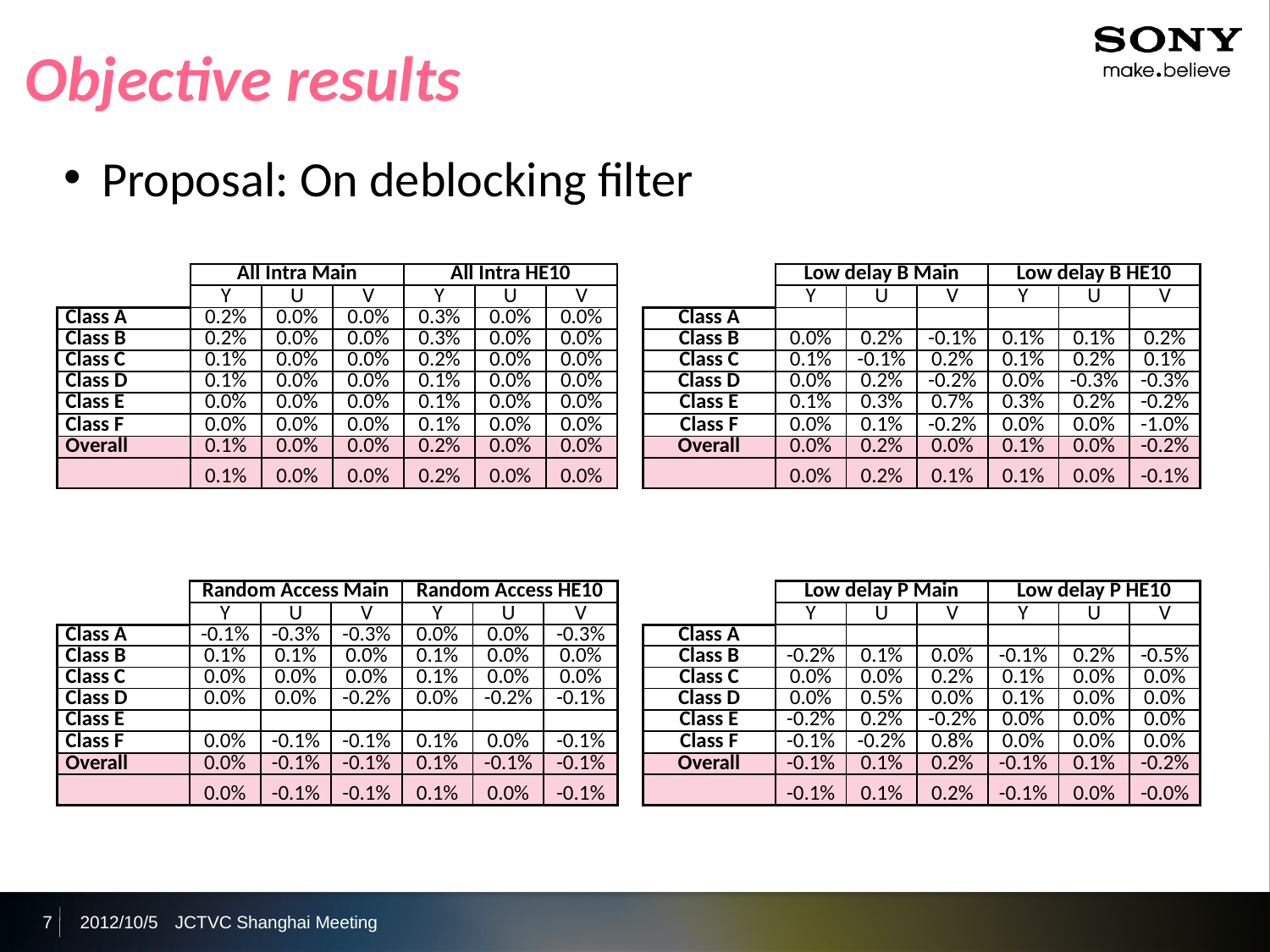

# Objective results
Proposal: On deblocking filter
|  | All Intra Main |  |  | All Intra HE10 |  |  |
| --- | --- | --- | --- | --- | --- | --- |
|  | Y | U | V | Y | U | V |
| Class A | 0.2% | 0.0% | 0.0% | 0.3% | 0.0% | 0.0% |
| Class B | 0.2% | 0.0% | 0.0% | 0.3% | 0.0% | 0.0% |
| Class C | 0.1% | 0.0% | 0.0% | 0.2% | 0.0% | 0.0% |
| Class D | 0.1% | 0.0% | 0.0% | 0.1% | 0.0% | 0.0% |
| Class E | 0.0% | 0.0% | 0.0% | 0.1% | 0.0% | 0.0% |
| Class F | 0.0% | 0.0% | 0.0% | 0.1% | 0.0% | 0.0% |
| Overall | 0.1% | 0.0% | 0.0% | 0.2% | 0.0% | 0.0% |
|  | 0.1% | 0.0% | 0.0% | 0.2% | 0.0% | 0.0% |
|  | Low delay B Main |  |  | Low delay B HE10 |  |  |
| --- | --- | --- | --- | --- | --- | --- |
|  | Y | U | V | Y | U | V |
| Class A |  |  |  |  |  |  |
| Class B | 0.0% | 0.2% | -0.1% | 0.1% | 0.1% | 0.2% |
| Class C | 0.1% | -0.1% | 0.2% | 0.1% | 0.2% | 0.1% |
| Class D | 0.0% | 0.2% | -0.2% | 0.0% | -0.3% | -0.3% |
| Class E | 0.1% | 0.3% | 0.7% | 0.3% | 0.2% | -0.2% |
| Class F | 0.0% | 0.1% | -0.2% | 0.0% | 0.0% | -1.0% |
| Overall | 0.0% | 0.2% | 0.0% | 0.1% | 0.0% | -0.2% |
|  | 0.0% | 0.2% | 0.1% | 0.1% | 0.0% | -0.1% |
|  | Random Access Main |  |  | Random Access HE10 |  |  |
| --- | --- | --- | --- | --- | --- | --- |
|  | Y | U | V | Y | U | V |
| Class A | -0.1% | -0.3% | -0.3% | 0.0% | 0.0% | -0.3% |
| Class B | 0.1% | 0.1% | 0.0% | 0.1% | 0.0% | 0.0% |
| Class C | 0.0% | 0.0% | 0.0% | 0.1% | 0.0% | 0.0% |
| Class D | 0.0% | 0.0% | -0.2% | 0.0% | -0.2% | -0.1% |
| Class E |  |  |  |  |  |  |
| Class F | 0.0% | -0.1% | -0.1% | 0.1% | 0.0% | -0.1% |
| Overall | 0.0% | -0.1% | -0.1% | 0.1% | -0.1% | -0.1% |
|  | 0.0% | -0.1% | -0.1% | 0.1% | 0.0% | -0.1% |
|  | Low delay P Main |  |  | Low delay P HE10 |  |  |
| --- | --- | --- | --- | --- | --- | --- |
|  | Y | U | V | Y | U | V |
| Class A |  |  |  |  |  |  |
| Class B | -0.2% | 0.1% | 0.0% | -0.1% | 0.2% | -0.5% |
| Class C | 0.0% | 0.0% | 0.2% | 0.1% | 0.0% | 0.0% |
| Class D | 0.0% | 0.5% | 0.0% | 0.1% | 0.0% | 0.0% |
| Class E | -0.2% | 0.2% | -0.2% | 0.0% | 0.0% | 0.0% |
| Class F | -0.1% | -0.2% | 0.8% | 0.0% | 0.0% | 0.0% |
| Overall | -0.1% | 0.1% | 0.2% | -0.1% | 0.1% | -0.2% |
|  | -0.1% | 0.1% | 0.2% | -0.1% | 0.0% | -0.0% |
7
2012/10/5
JCTVC Shanghai Meeting